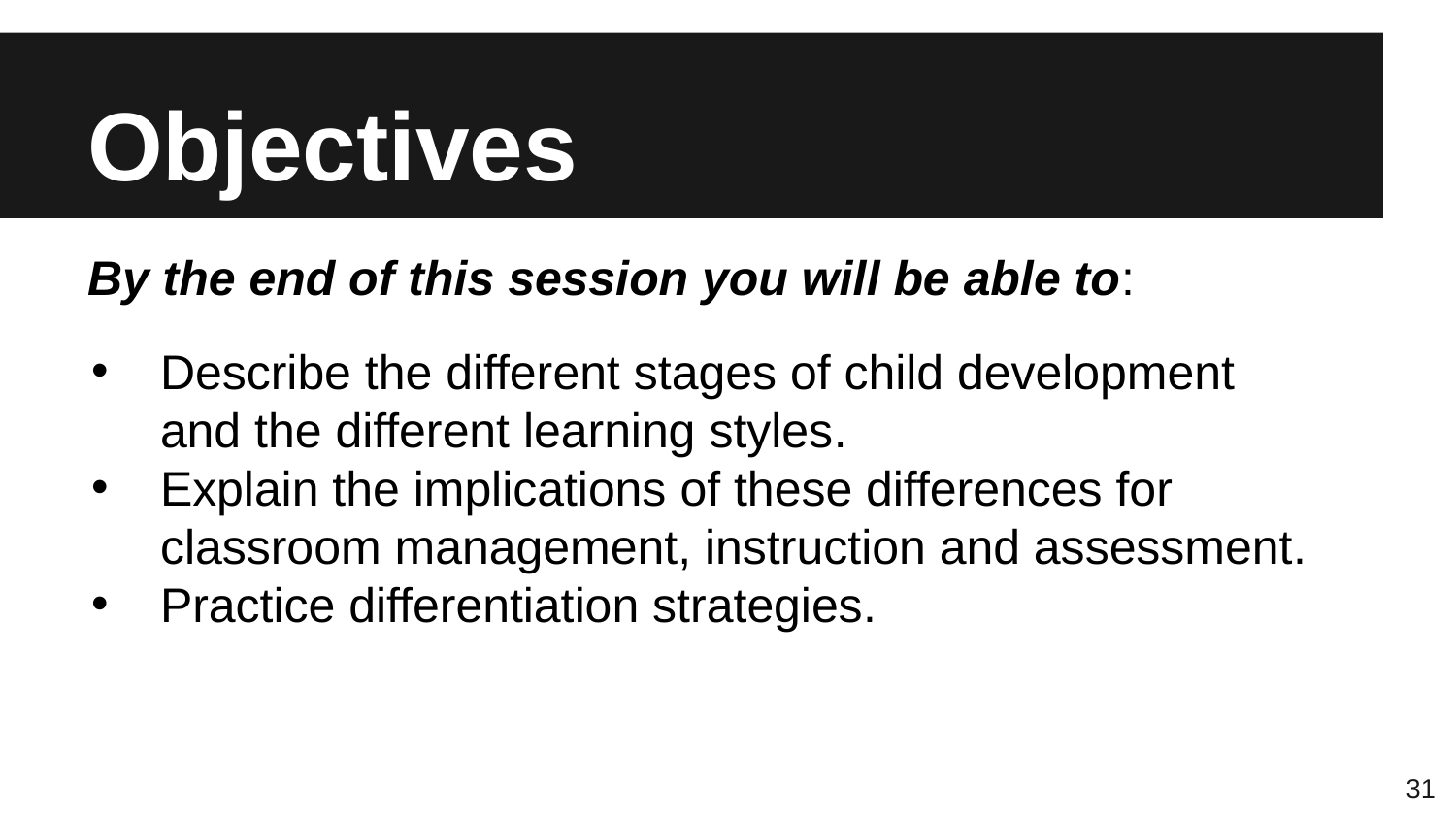

# Objectives
By the end of this session you will be able to:

Describe the different stages of child development and the different learning styles.
Explain the implications of these differences for classroom management, instruction and assessment.
Practice differentiation strategies.

31